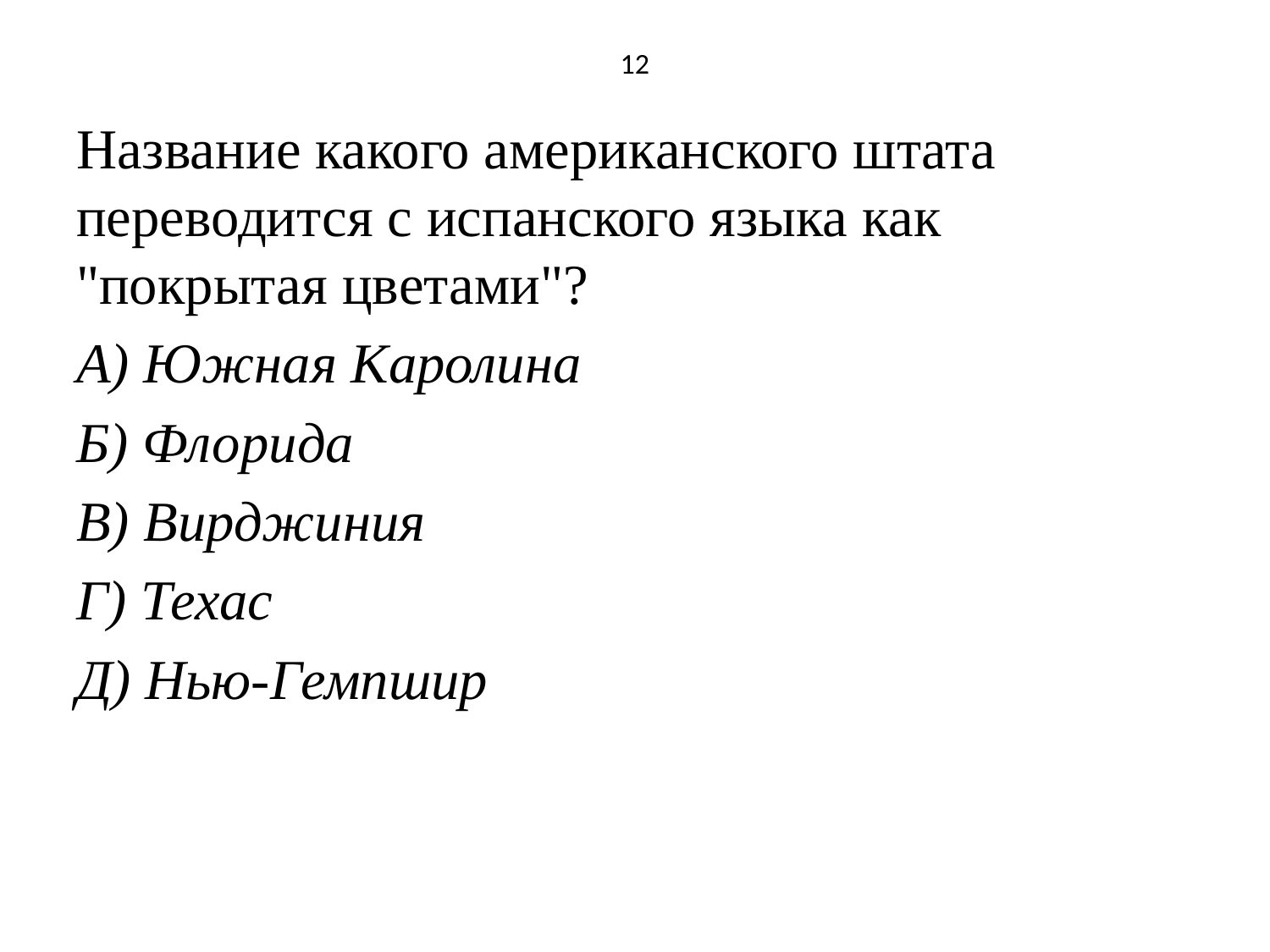

# 12
Название какого американского штата переводится с испанского языка как "покрытая цветами"?
А) Южная Каролина
Б) Флорида
В) Вирджиния
Г) Техас
Д) Нью-Гемпшир